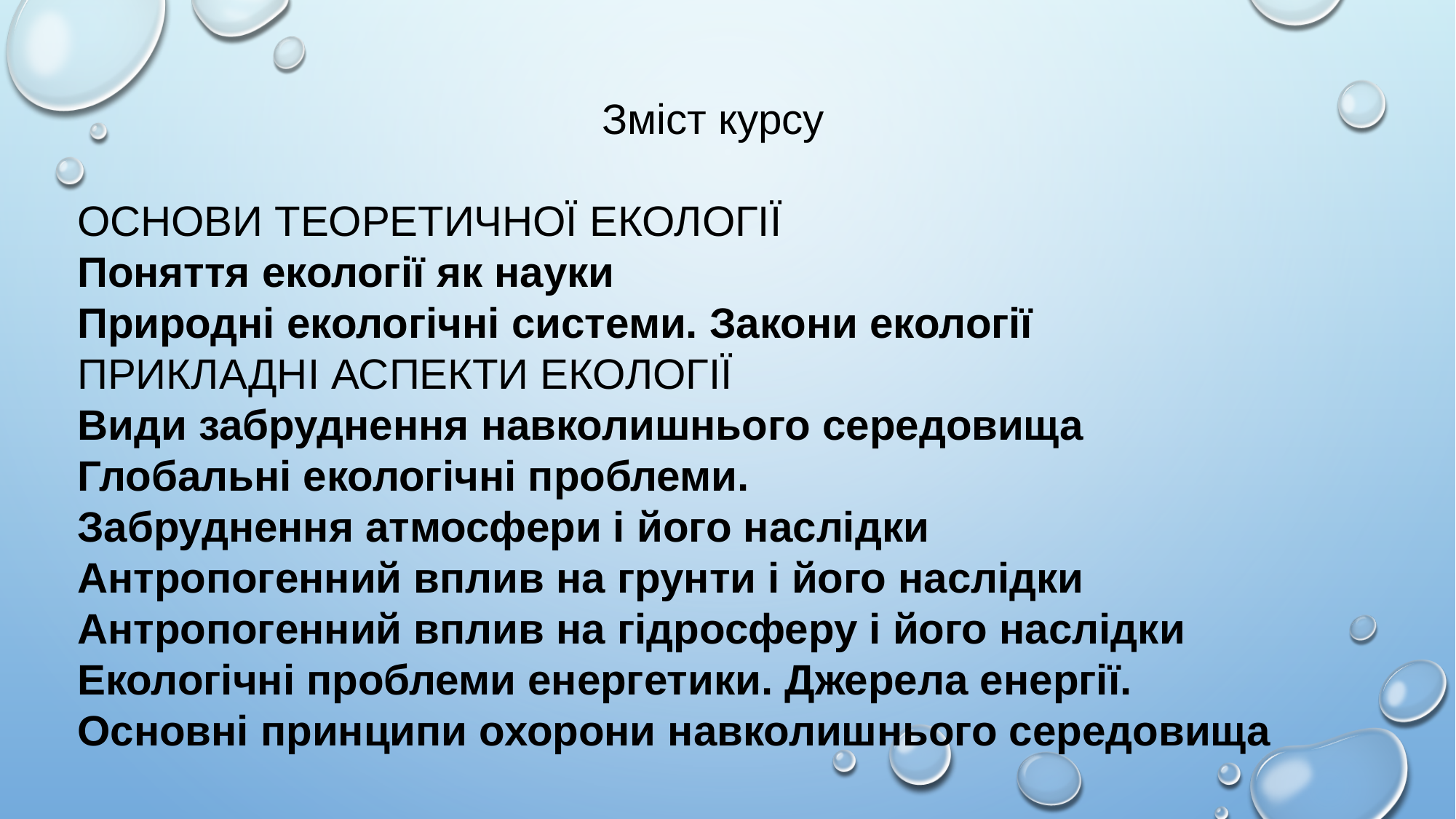

Зміст курсу

ОСНОВИ ТЕОРЕТИЧНОЇ ЕКОЛОГІЇ
Поняття екології як науки
Природні екологічні системи. Закони екології
ПРИКЛАДНІ АСПЕКТИ ЕКОЛОГІЇ
Види забруднення навколишнього середовища
Глобальні екологічні проблеми.
Забруднення атмосфери і його наслідки
Антропогенний вплив на грунти і його наслідки
Антропогенний вплив на гідросферу і його наслідки
Екологічні проблеми енергетики. Джерела енергії.
Основні принципи охорони навколишнього середовища